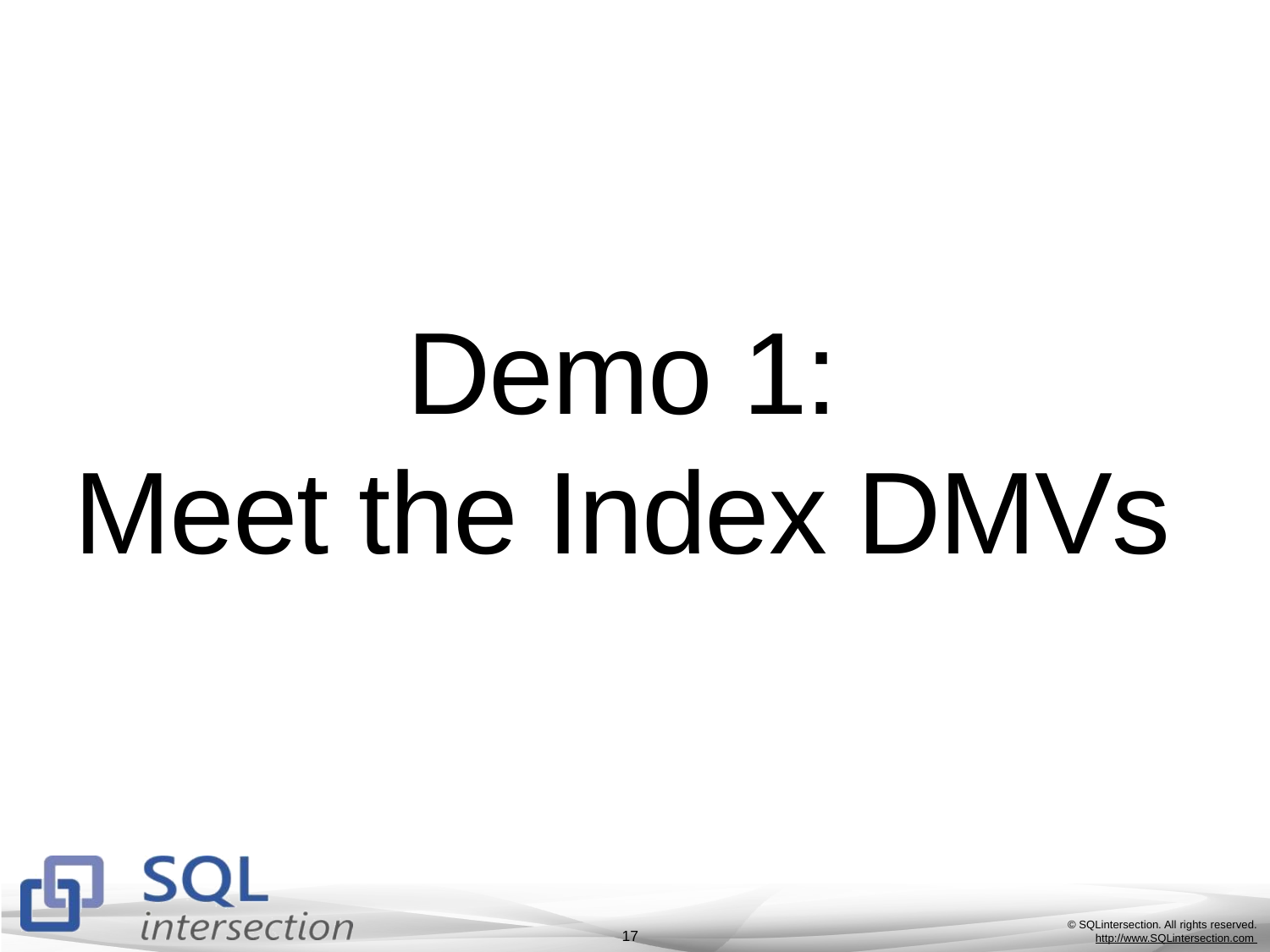

# Demo 1: Meet the Index DMVs